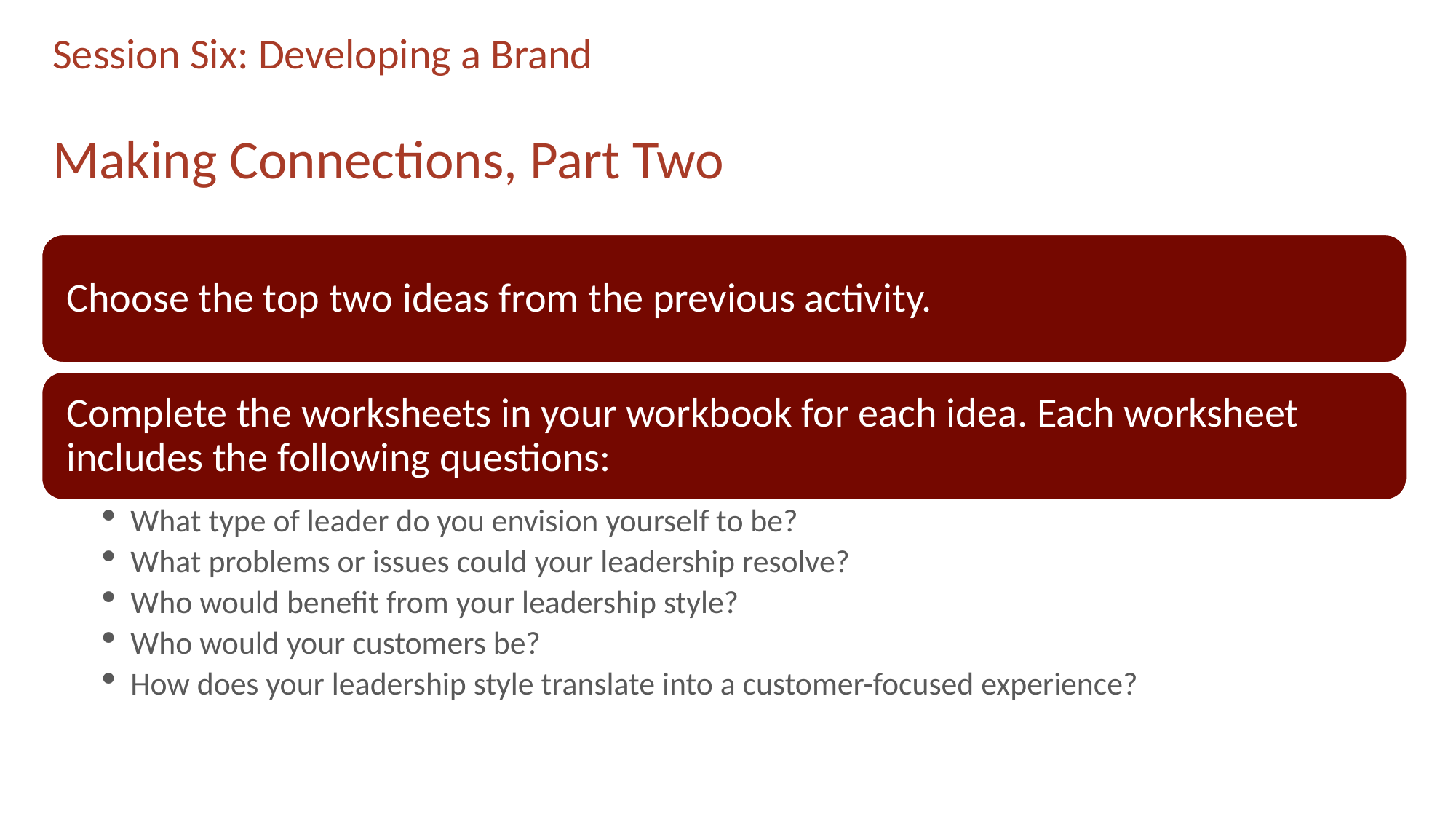

# Session Six: Developing a Brand
Making Connections, Part Two
Choose the top two ideas from the previous activity.
Complete the worksheets in your workbook for each idea. Each worksheet includes the following questions:
What type of leader do you envision yourself to be?
What problems or issues could your leadership resolve?
Who would benefit from your leadership style?
Who would your customers be?
How does your leadership style translate into a customer-focused experience?